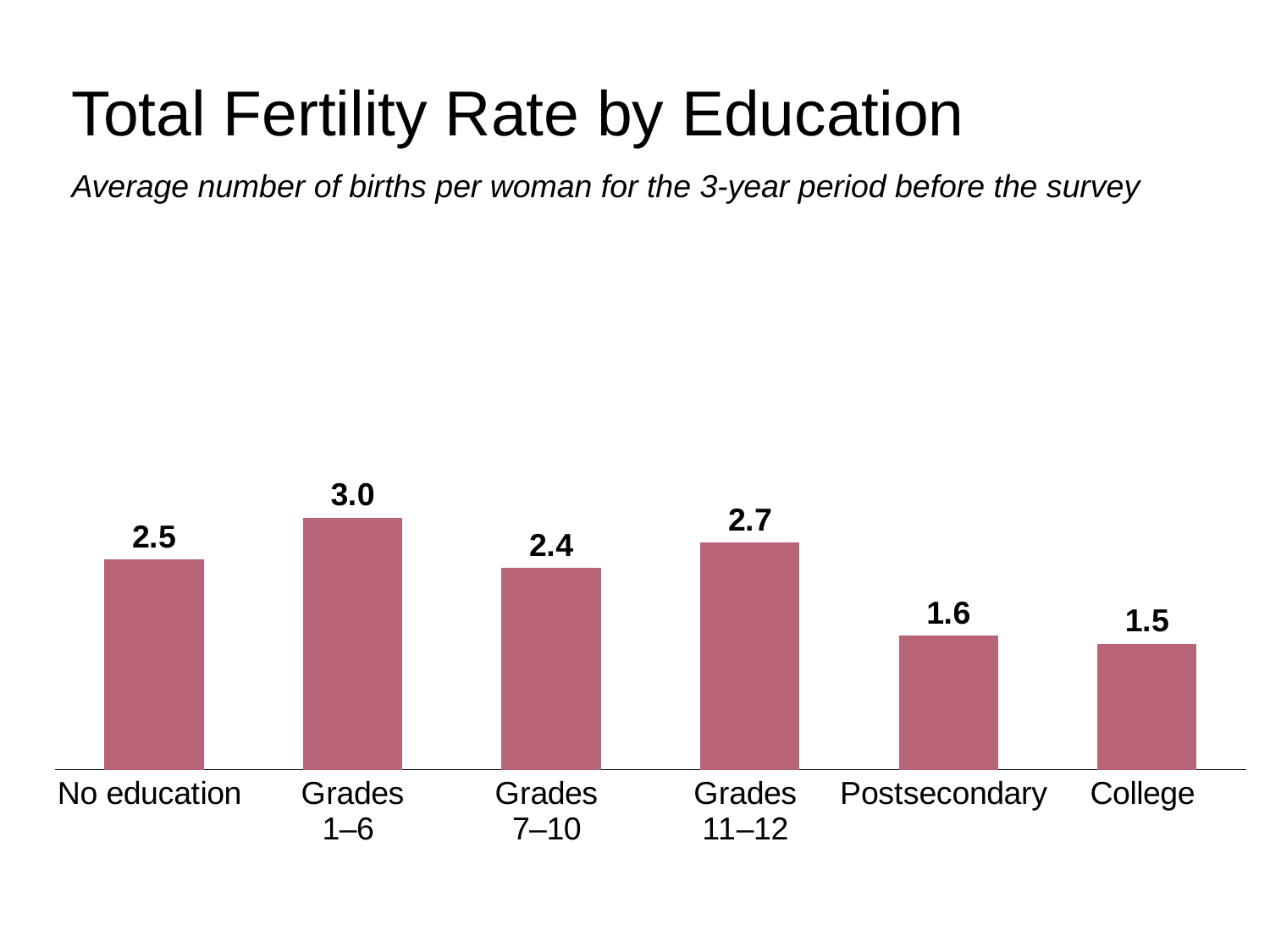

# Total Fertility Rate by Education
Average number of births per woman for the 3-year period before the survey

### Chart

| Category | Column1 |
|---|---|
| No education  | 2.5 |
| Grades
1–6  | 3.0 |
| Grades
7–10  | 2.4 |
| Grades
11–12  | 2.7 |
| Postsecondary  | 1.6 |
| College  | 1.5 |